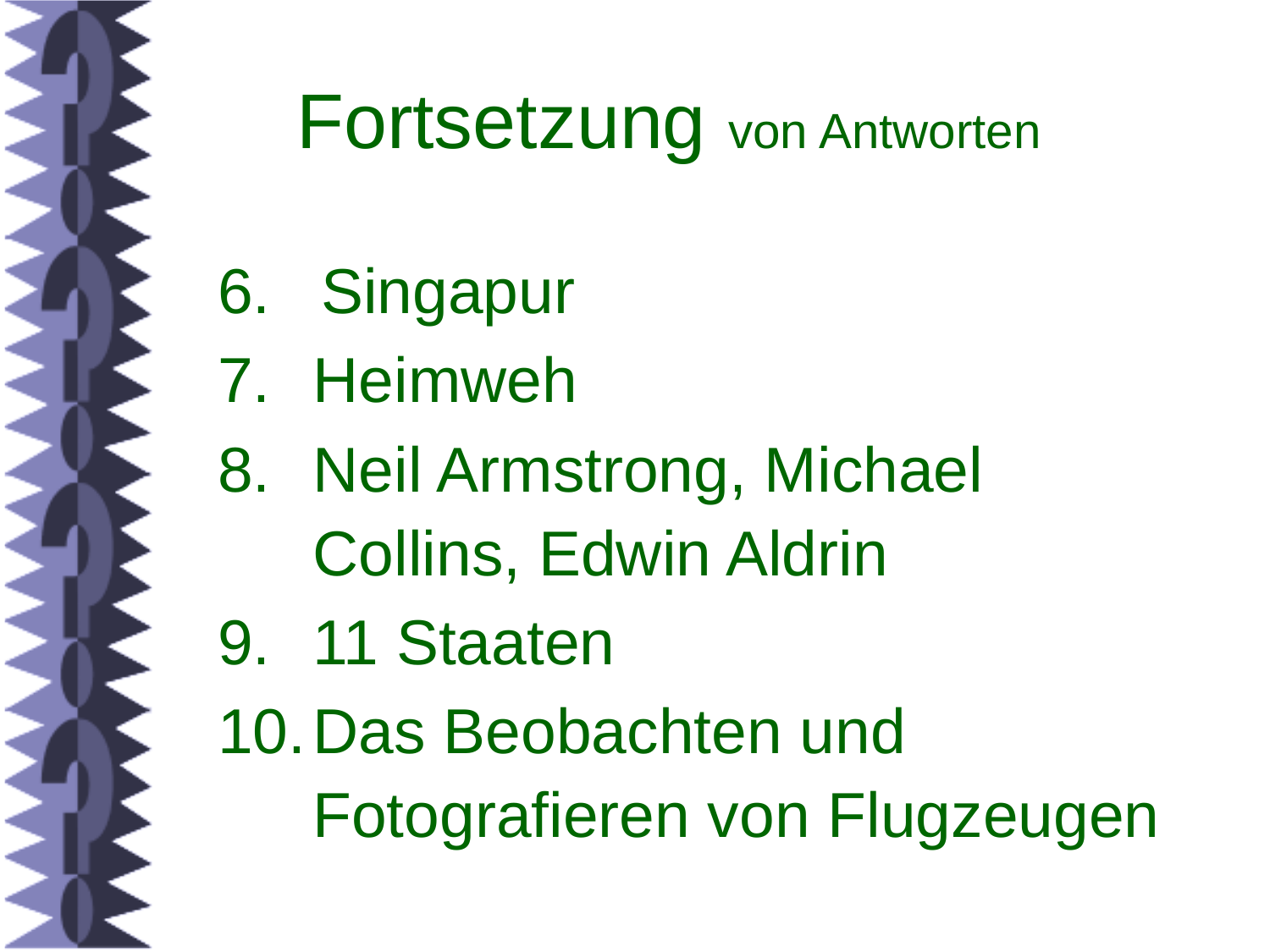

# Fortsetzung von Antworten
Singapur
Heimweh
Neil Armstrong, Michael Collins, Edwin Aldrin
11 Staaten
Das Beobachten und Fotografieren von Flugzeugen